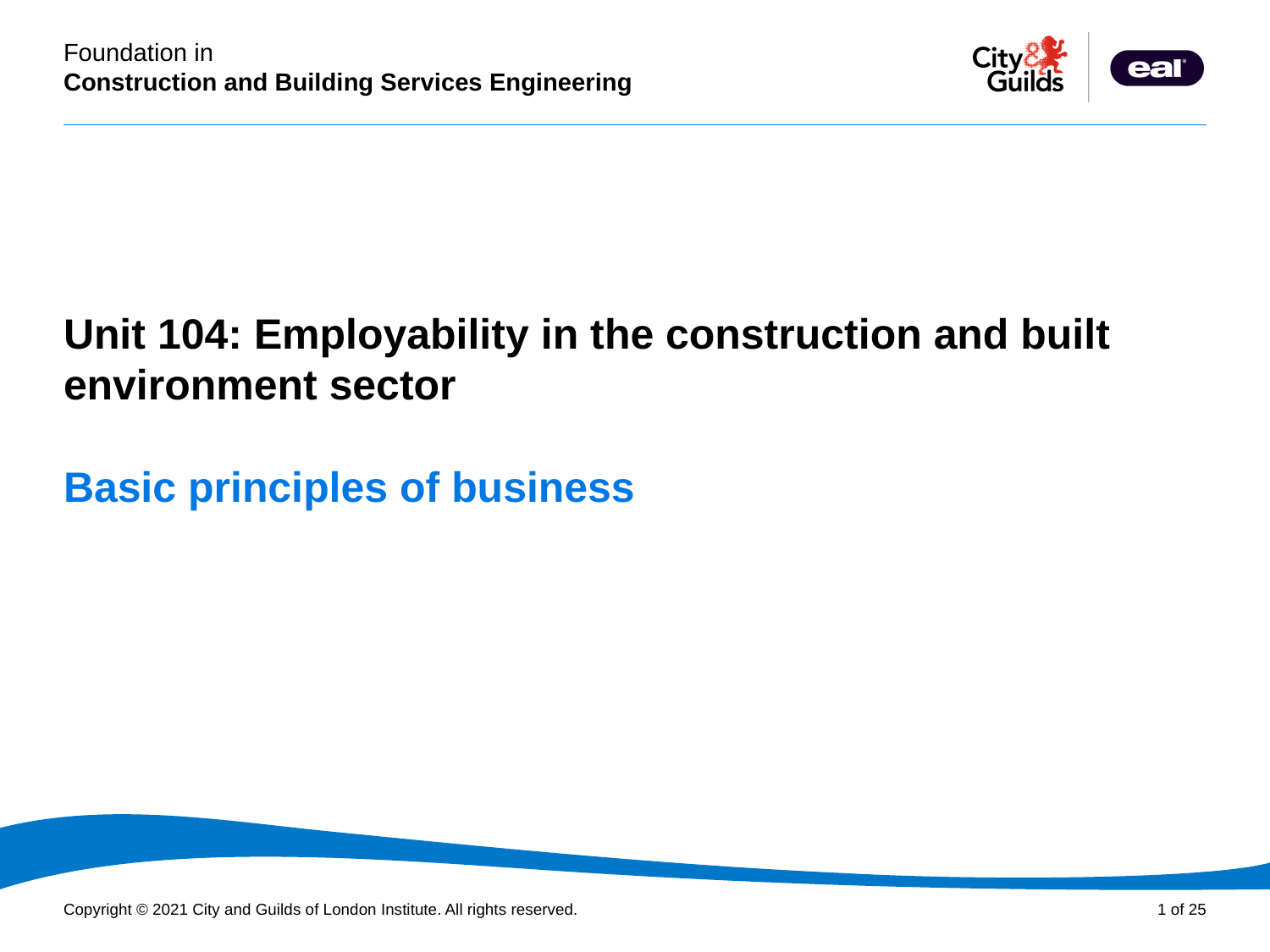

PowerPoint presentation
Unit 104: Employability in the construction and built environment sector
# Basic principles of business